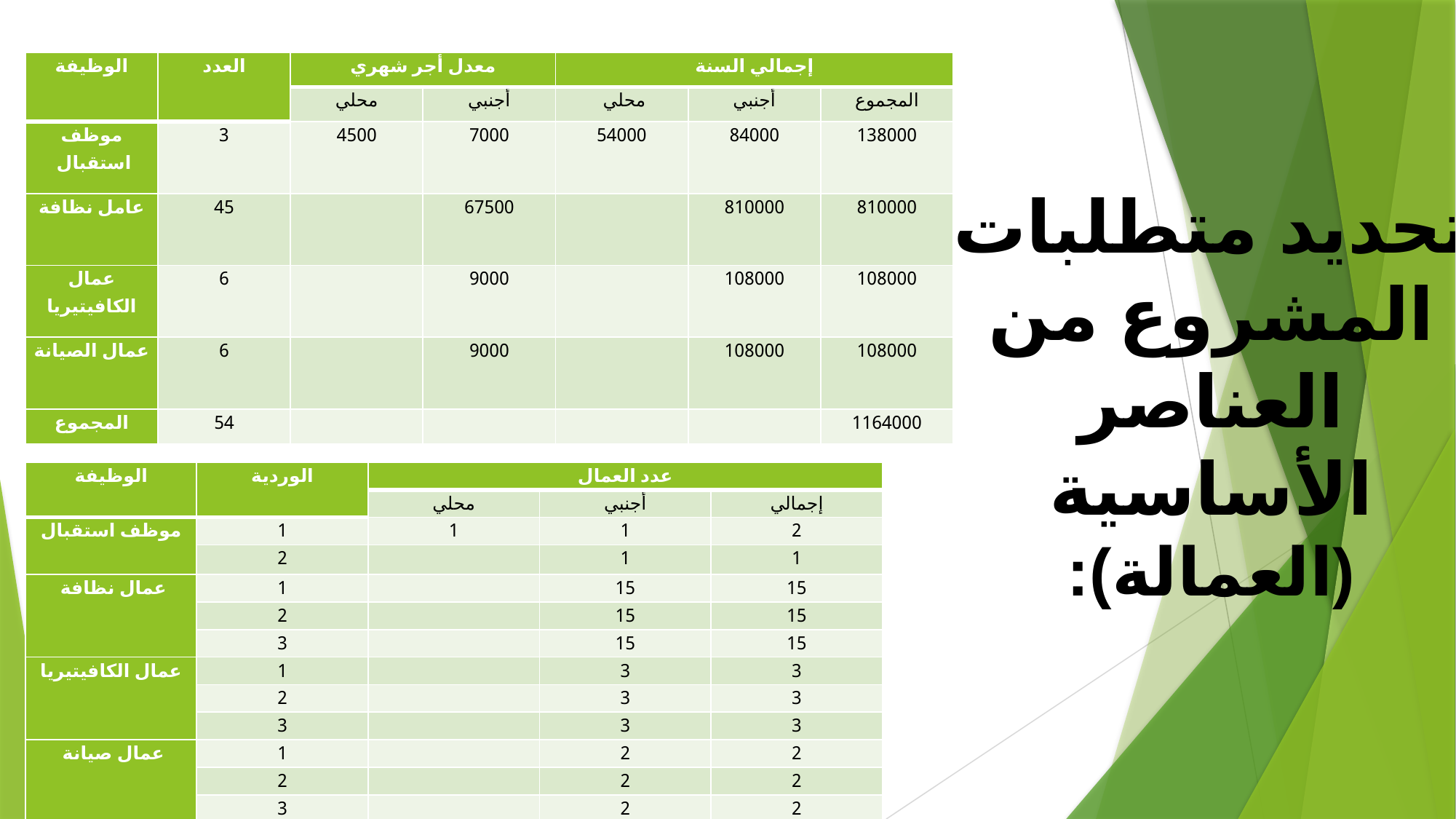

| الوظيفة | العدد | معدل أجر شهري |  | إجمالي السنة |  |  |
| --- | --- | --- | --- | --- | --- | --- |
|  |  | محلي | أجنبي | محلي | أجنبي | المجموع |
| موظف استقبال | 3 | 4500 | 7000 | 54000 | 84000 | 138000 |
| عامل نظافة | 45 |  | 67500 |  | 810000 | 810000 |
| عمال الكافيتيريا | 6 |  | 9000 |  | 108000 | 108000 |
| عمال الصيانة | 6 |  | 9000 |  | 108000 | 108000 |
| المجموع | 54 |  |  |  |  | 1164000 |
تحديد متطلبات المشروع من العناصر الأساسية
(العمالة):

| الوظيفة | الوردية | عدد العمال |  |  |
| --- | --- | --- | --- | --- |
|  |  | محلي | أجنبي | إجمالي |
| موظف استقبال | 1 | 1 | 1 | 2 |
|  | 2 |  | 1 | 1 |
| عمال نظافة | 1 |  | 15 | 15 |
|  | 2 |  | 15 | 15 |
|  | 3 |  | 15 | 15 |
| عمال الكافيتيريا | 1 |  | 3 | 3 |
|  | 2 |  | 3 | 3 |
|  | 3 |  | 3 | 3 |
| عمال صيانة | 1 |  | 2 | 2 |
|  | 2 |  | 2 | 2 |
|  | 3 |  | 2 | 2 |